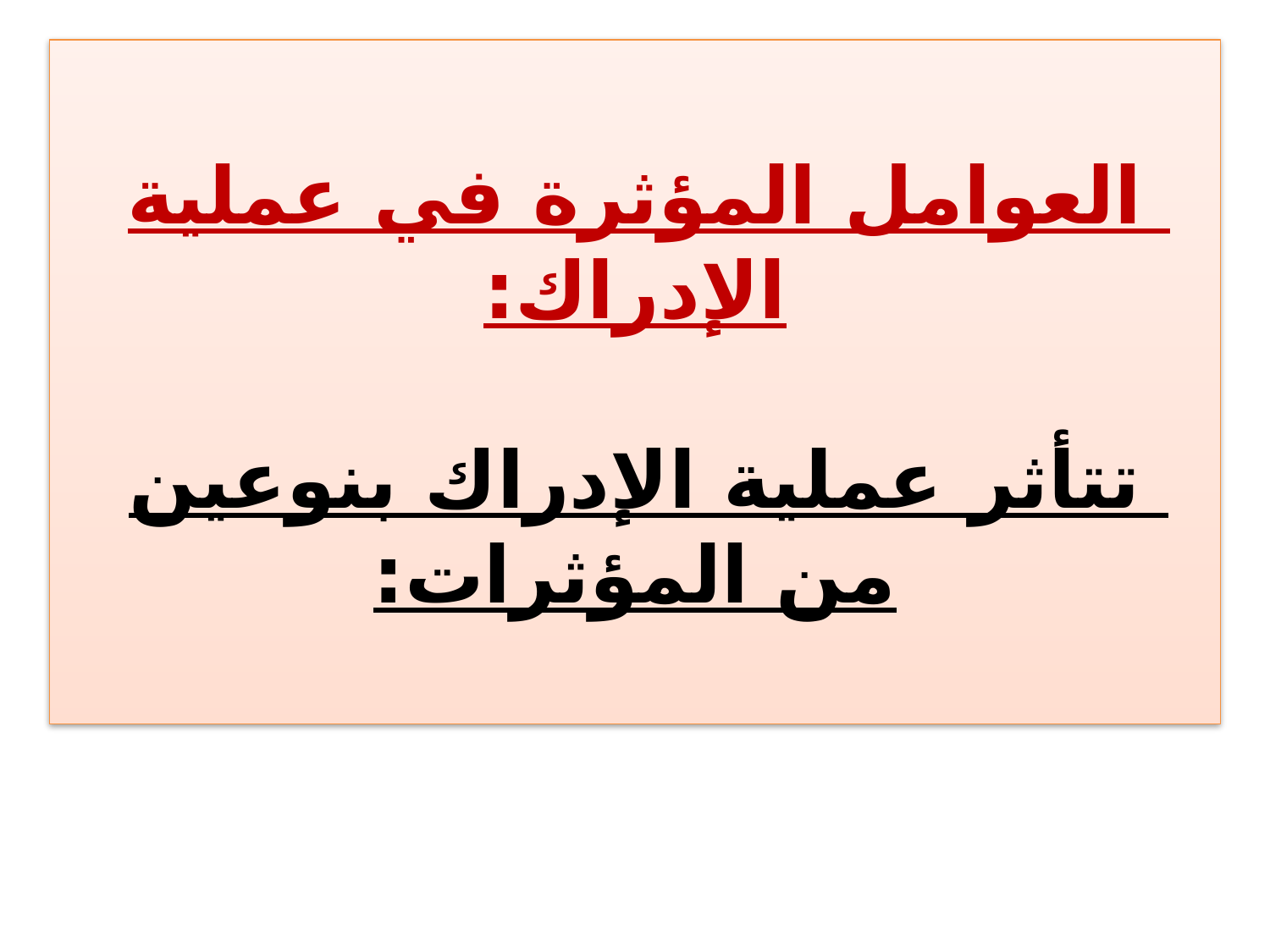

# العوامل المؤثرة في عملية الإدراك: تتأثر عملية الإدراك بنوعين من المؤثرات: